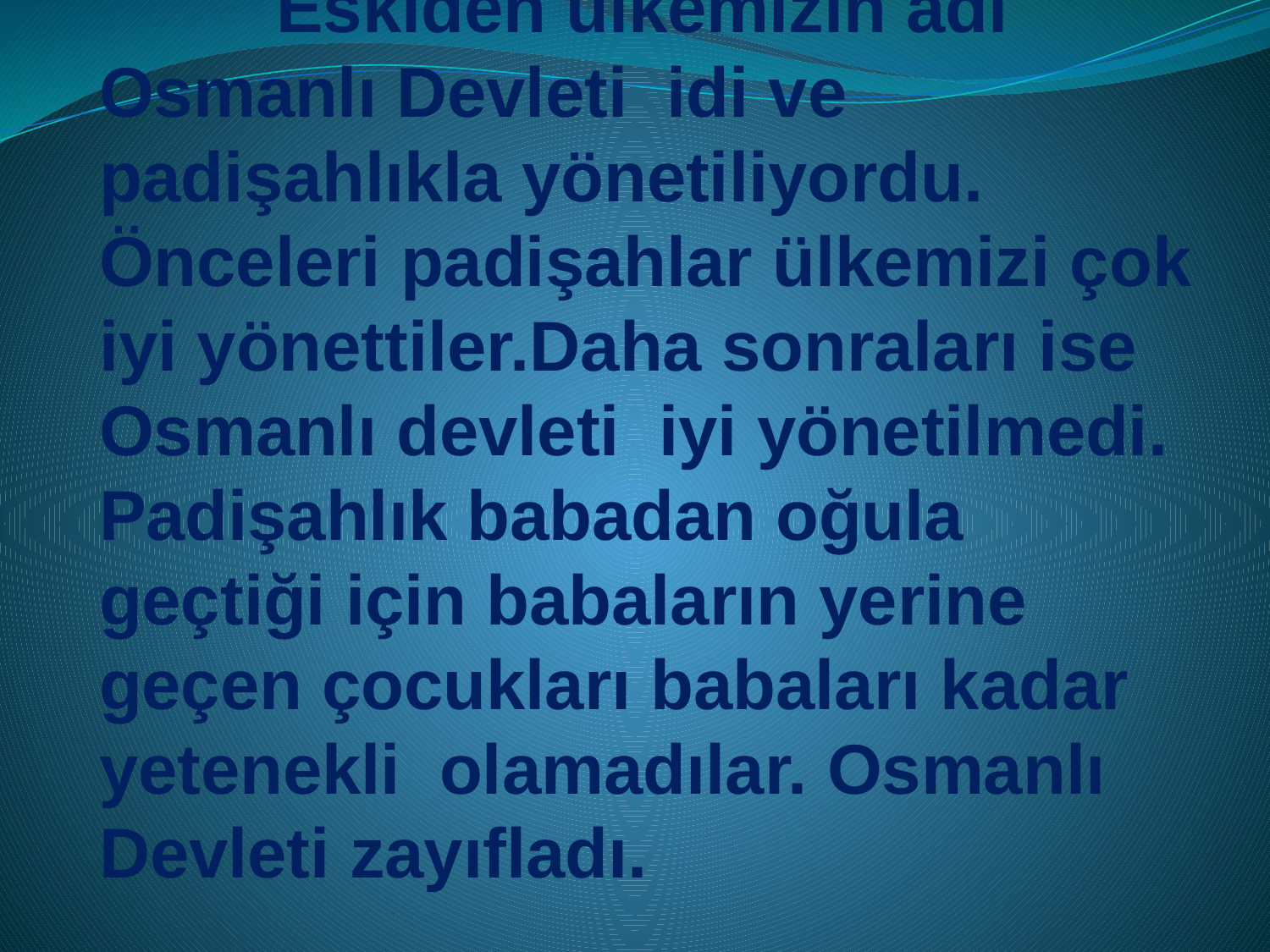

# Eskiden ülkemizin adı Osmanlı Devleti  idi ve padişahlıkla yönetiliyordu. Önceleri padişahlar ülkemizi çok iyi yönettiler.Daha sonraları ise Osmanlı devleti  iyi yönetilmedi. Padişahlık babadan oğula geçtiği için babaların yerine geçen çocukları babaları kadar yetenekli  olamadılar. Osmanlı Devleti zayıfladı.